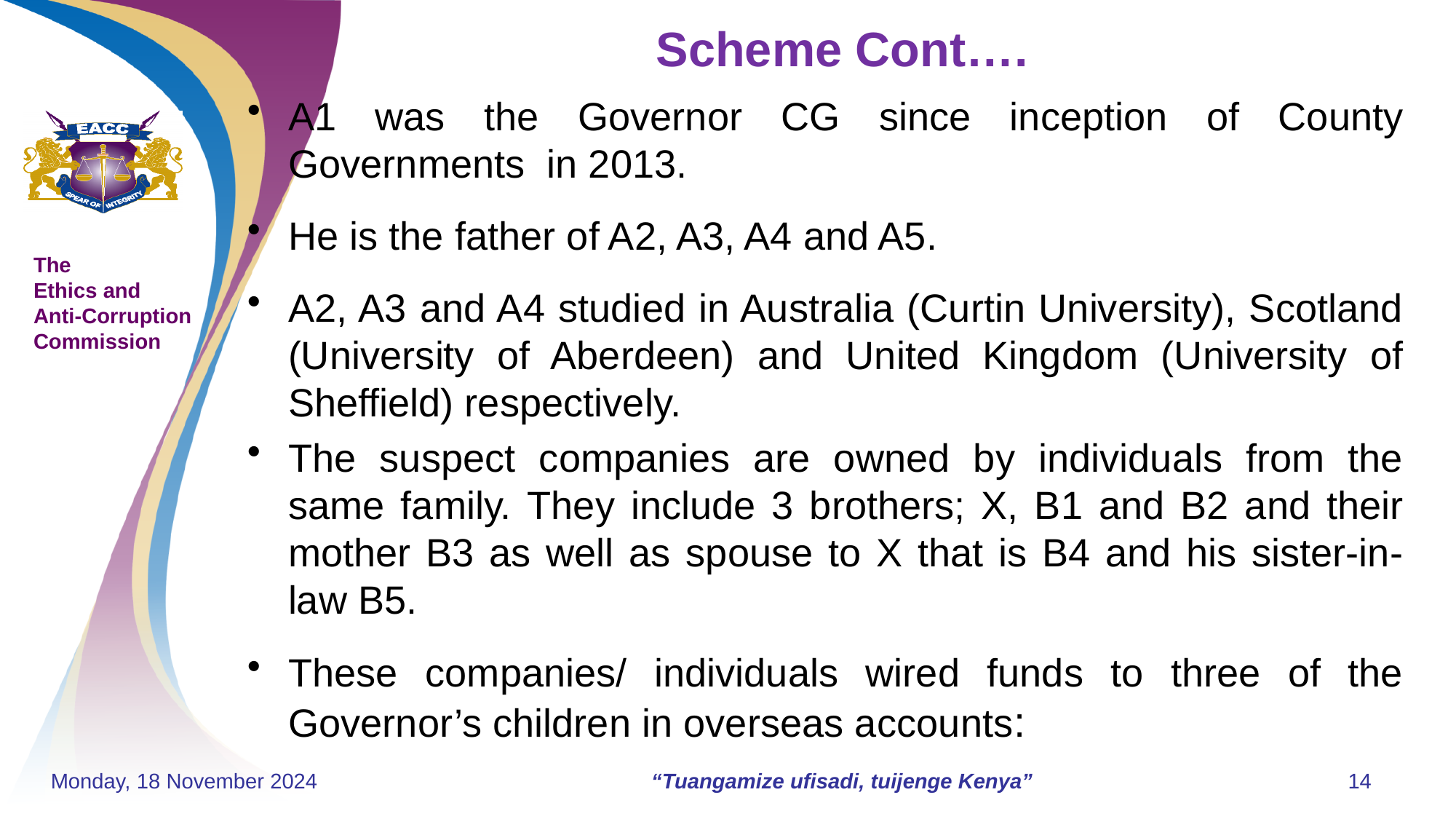

# Scheme Cont….
A1 was the Governor CG since inception of County Governments  in 2013.

He is the father of A2, A3, A4 and A5.

A2, A3 and A4 studied in Australia (Curtin University), Scotland (University of Aberdeen) and United Kingdom (University of Sheffield) respectively.
The suspect companies are owned by individuals from the same family. They include 3 brothers; X, B1 and B2 and their mother B3 as well as spouse to X that is B4 and his sister-in-law B5.

These companies/ individuals wired funds to three of the Governor’s children in overseas accounts:

Monday, 18 November 2024
“Tuangamize ufisadi, tuijenge Kenya”
14